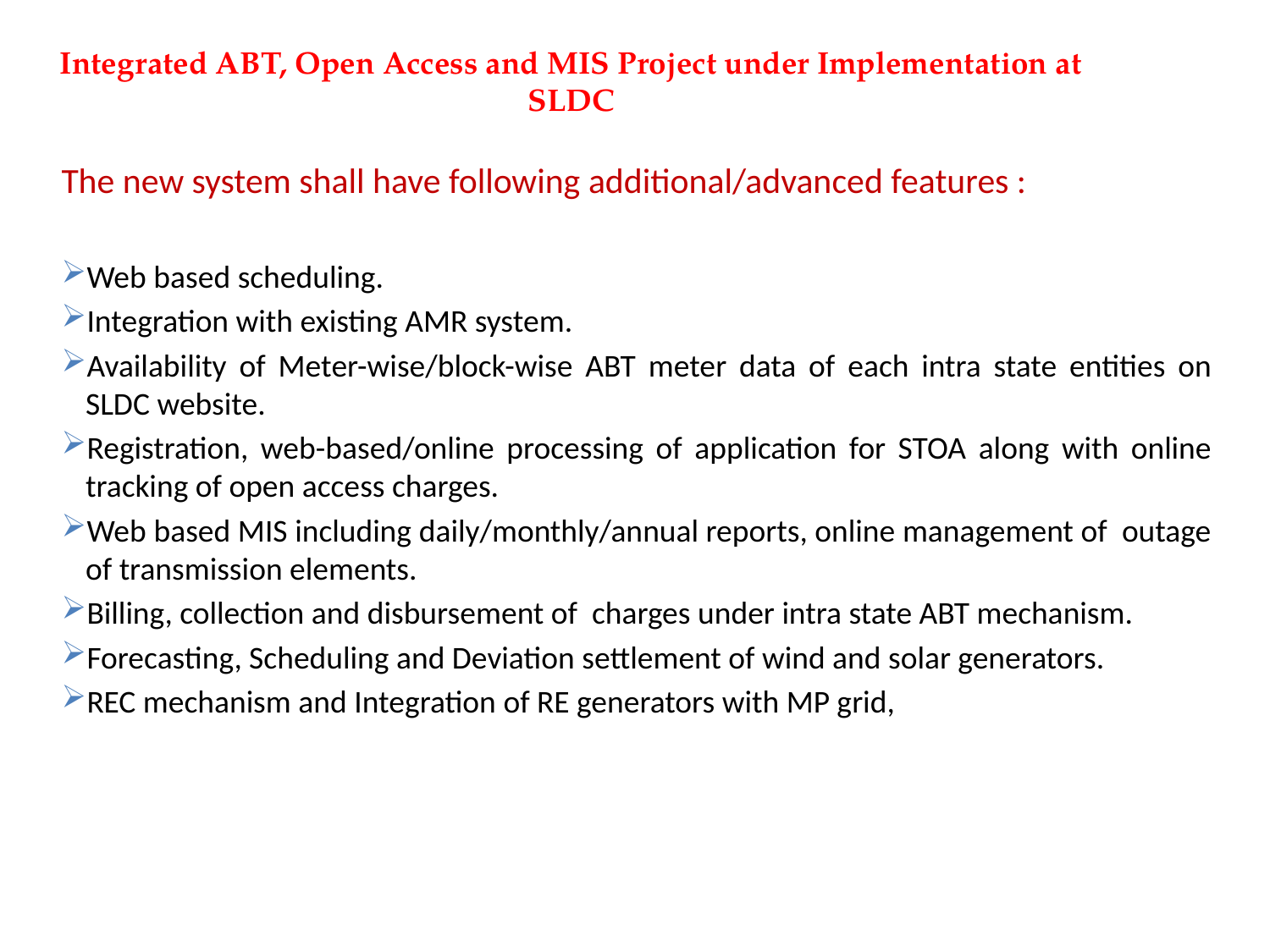

Integrated ABT, Open Access and MIS Project under Implementation at SLDC
The new system shall have following additional/advanced features :

Web based scheduling.
Integration with existing AMR system.
Availability of Meter-wise/block-wise ABT meter data of each intra state entities on SLDC website.
Registration, web-based/online processing of application for STOA along with online tracking of open access charges.
Web based MIS including daily/monthly/annual reports, online management of  outage of transmission elements.
Billing, collection and disbursement of  charges under intra state ABT mechanism.
Forecasting, Scheduling and Deviation settlement of wind and solar generators.
REC mechanism and Integration of RE generators with MP grid,